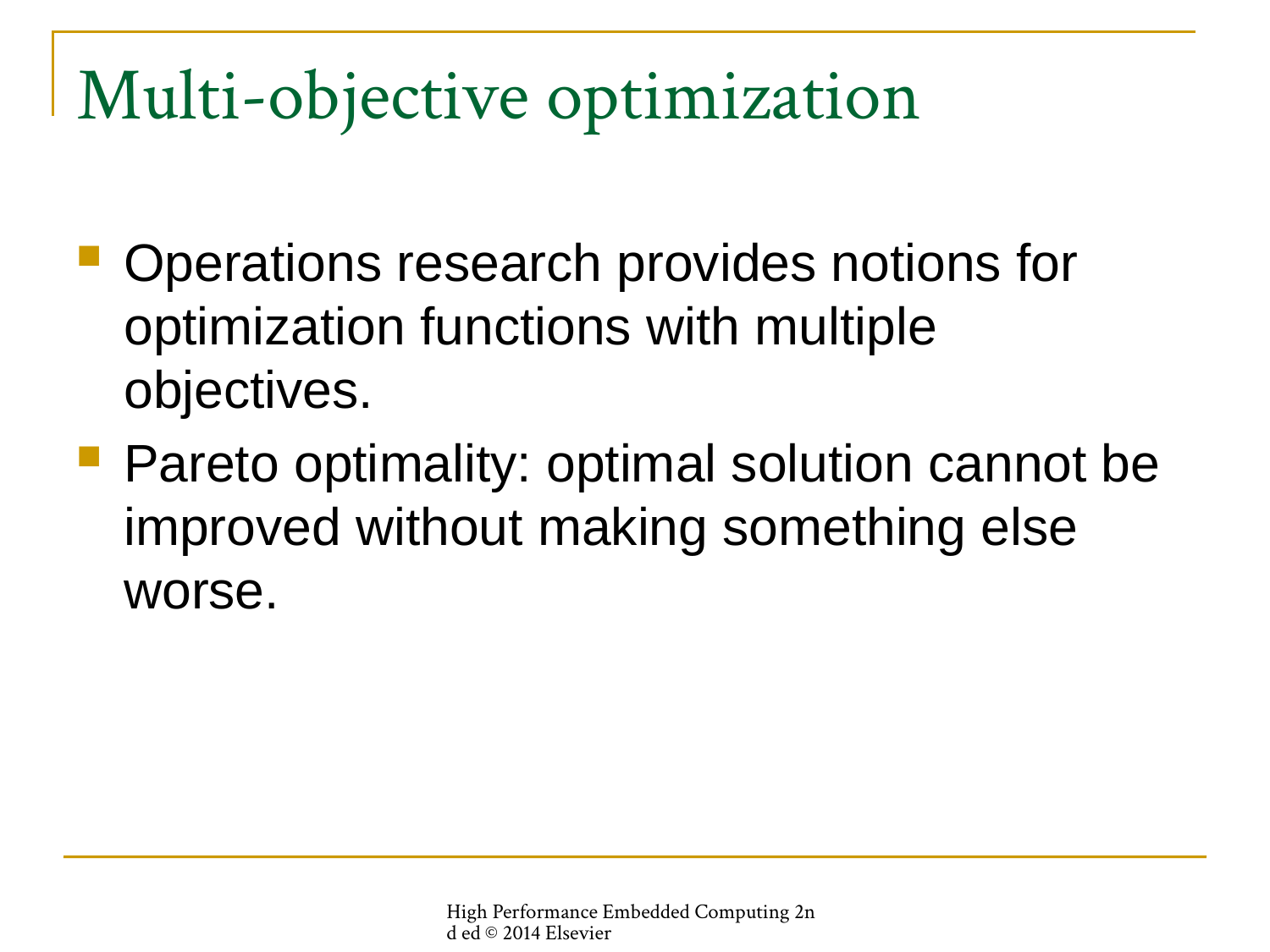

# Multi-objective optimization
Operations research provides notions for optimization functions with multiple objectives.
Pareto optimality: optimal solution cannot be improved without making something else worse.
High Performance Embedded Computing 2nd ed © 2014 Elsevier